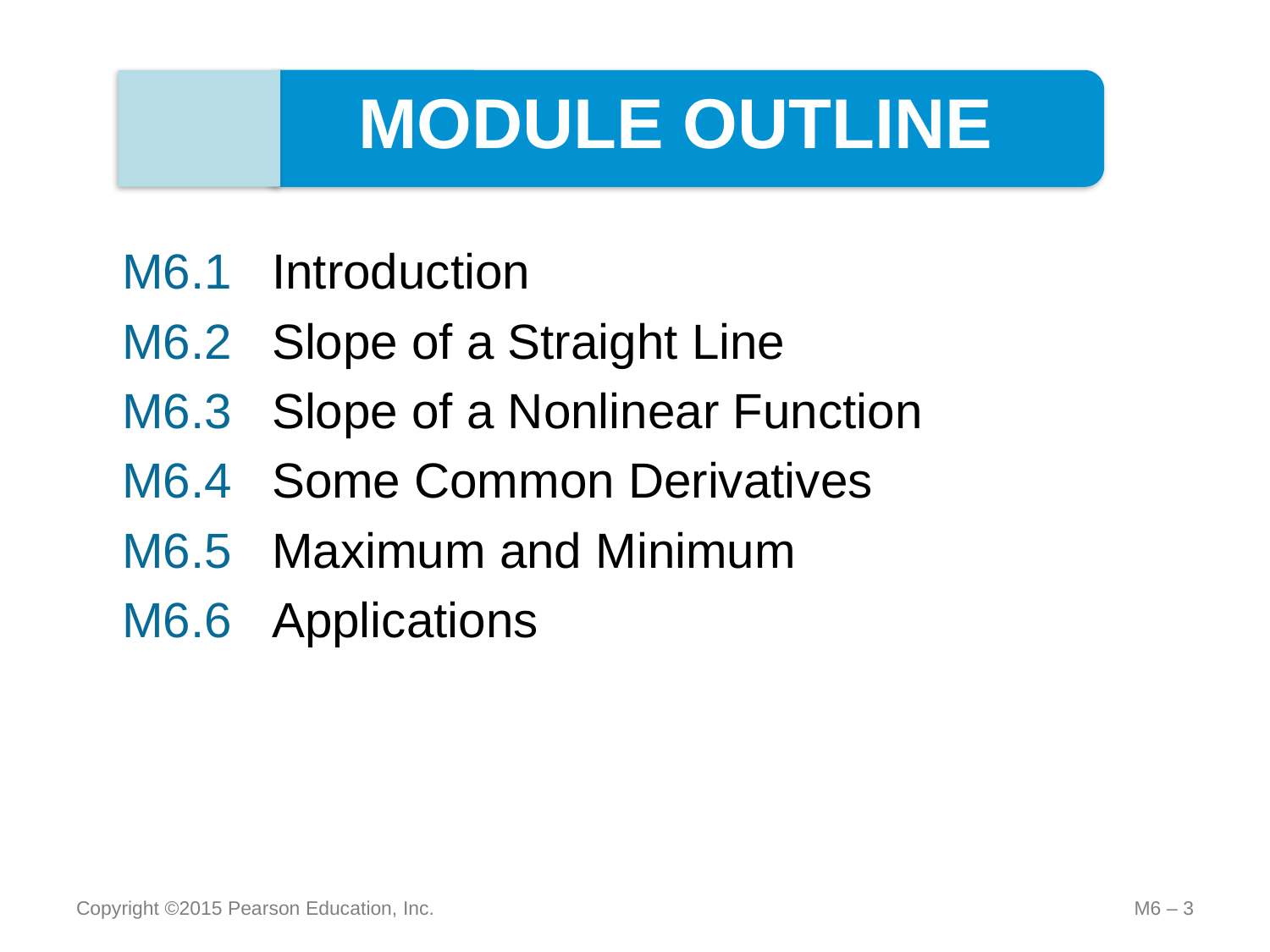

MODULE OUTLINE
M6.1	Introduction
M6.2	Slope of a Straight Line
M6.3	Slope of a Nonlinear Function
M6.4	Some Common Derivatives
M6.5	Maximum and Minimum
M6.6	Applications
Copyright ©2015 Pearson Education, Inc.
M6 – 3